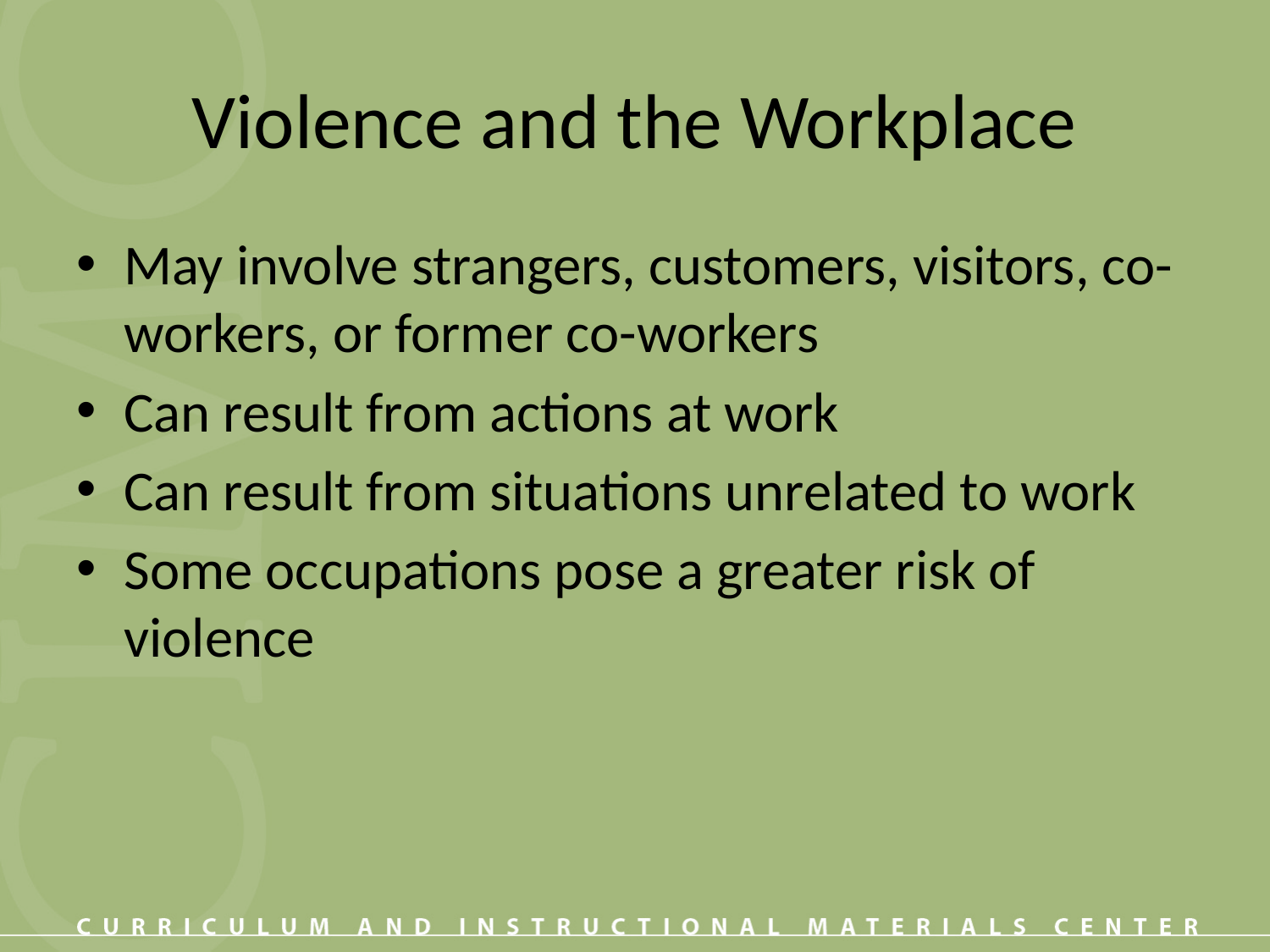

# Violence and the Workplace
May involve strangers, customers, visitors, co-workers, or former co-workers
Can result from actions at work
Can result from situations unrelated to work
Some occupations pose a greater risk of violence